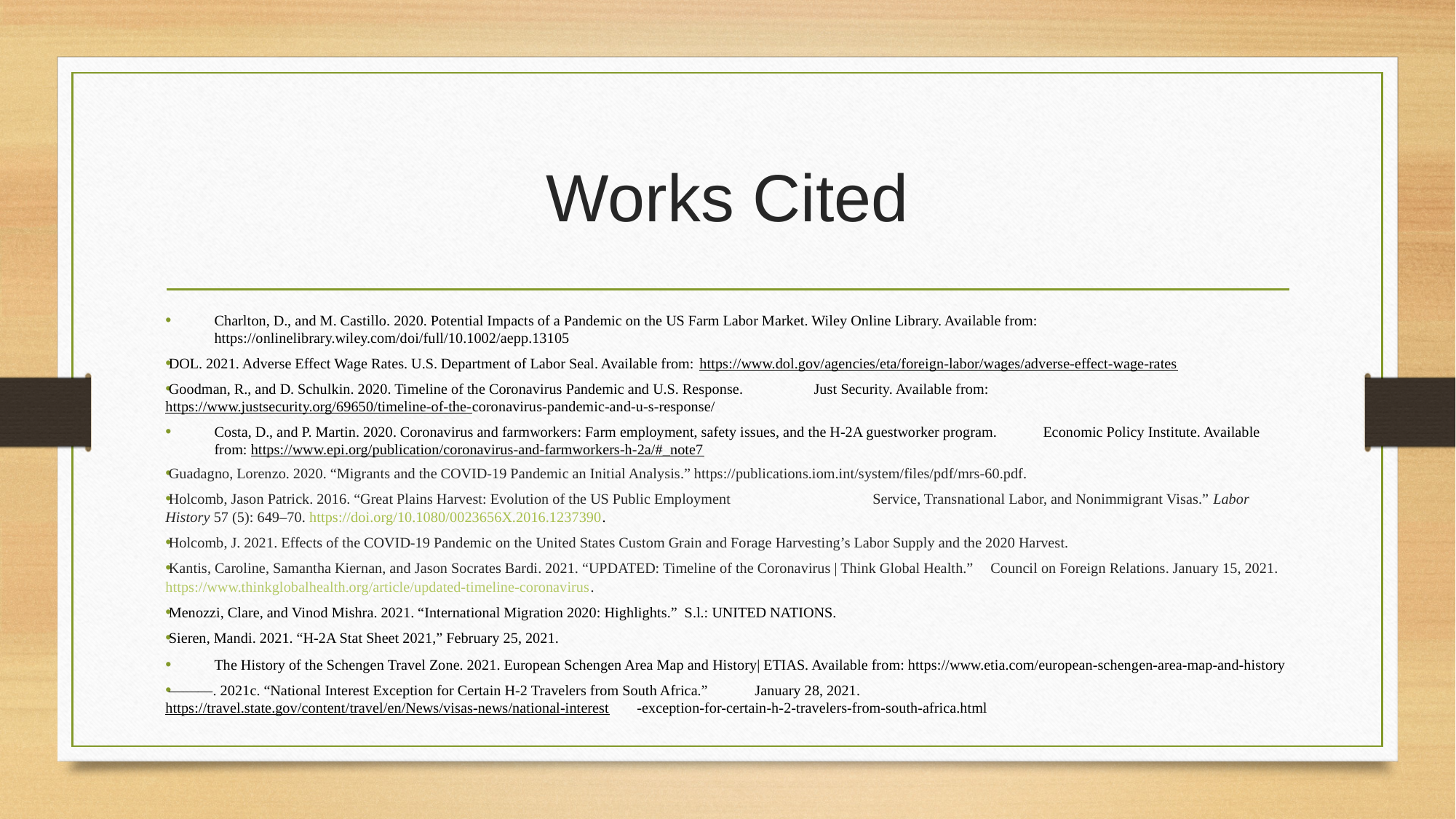

# Works Cited
Charlton, D., and M. Castillo. 2020. Potential Impacts of a Pandemic on the US Farm Labor Market. Wiley Online Library. Available from: https://onlinelibrary.wiley.com/doi/full/10.1002/aepp.13105
DOL. 2021. Adverse Effect Wage Rates. U.S. Department of Labor Seal. Available from:										 https://www.dol.gov/agencies/eta/foreign-labor/wages/adverse-effect-wage-rates
Goodman, R., and D. Schulkin. 2020. Timeline of the Coronavirus Pandemic and U.S. Response. 											Just Security. Available from: https://www.justsecurity.org/69650/timeline-of-the-coronavirus-pandemic-and-u-s-response/
Costa, D., and P. Martin. 2020. Coronavirus and farmworkers: Farm employment, safety issues, and the H-2A guestworker program.						 Economic Policy Institute. Available from: https://www.epi.org/publication/coronavirus-and-farmworkers-h-2a/#_note7
Guadagno, Lorenzo. 2020. “Migrants and the COVID-19 Pandemic an Initial Analysis.” https://publications.iom.int/system/files/pdf/mrs-60.pdf.
Holcomb, Jason Patrick. 2016. “Great Plains Harvest: Evolution of the US Public Employment		 								Service, Transnational Labor, and Nonimmigrant Visas.” Labor History 57 (5): 649–70. https://doi.org/10.1080/0023656X.2016.1237390.
Holcomb, J. 2021. Effects of the COVID-19 Pandemic on the United States Custom Grain and Forage Harvesting’s Labor Supply and the 2020 Harvest.
Kantis, Caroline, Samantha Kiernan, and Jason Socrates Bardi. 2021. “UPDATED: Timeline of the Coronavirus | Think Global Health.” 						Council on Foreign Relations. January 15, 2021.  https://www.thinkglobalhealth.org/article/updated-timeline-coronavirus.
Menozzi, Clare, and Vinod Mishra. 2021. “International Migration 2020: Highlights.”  S.l.: UNITED NATIONS.
Sieren, Mandi. 2021. “H-2A Stat Sheet 2021,” February 25, 2021.
The History of the Schengen Travel Zone. 2021. European Schengen Area Map and History| ETIAS. Available from: https://www.etia.com/european-schengen-area-map-and-history
———. 2021c. “National Interest Exception for Certain H-2 Travelers from South Africa.” 	January 28, 2021. https://travel.state.gov/content/travel/en/News/visas-news/national-interest		-exception-for-certain-h-2-travelers-from-south-africa.html